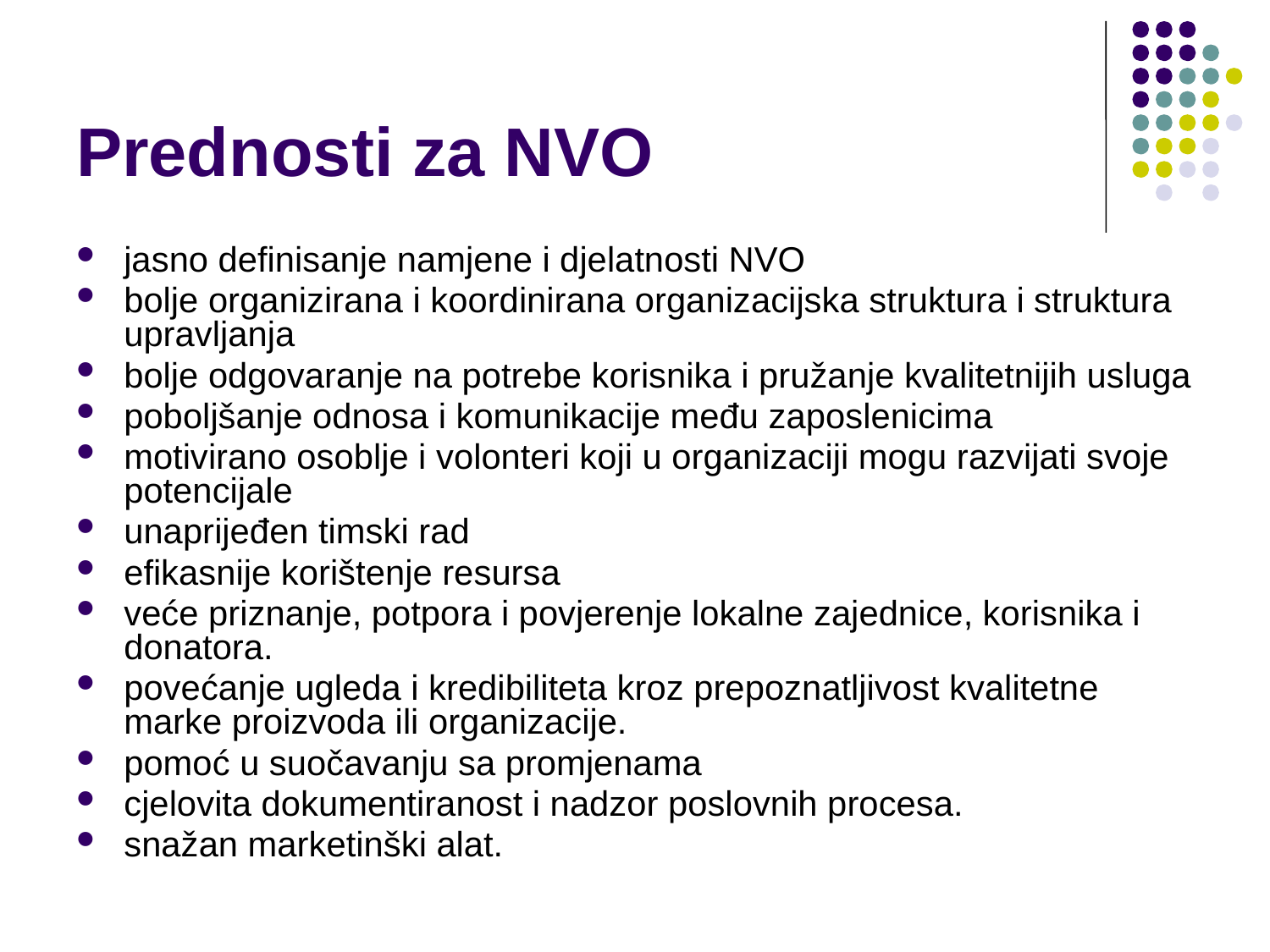

# Prednosti za NVO
jasno definisanje namjene i djelatnosti NVO
bolje organizirana i koordinirana organizacijska struktura i struktura upravljanja
bolje odgovaranje na potrebe korisnika i pružanje kvalitetnijih usluga
poboljšanje odnosa i komunikacije među zaposlenicima
motivirano osoblje i volonteri koji u organizaciji mogu razvijati svoje potencijale
unaprijeđen timski rad
efikasnije korištenje resursa
veće priznanje, potpora i povjerenje lokalne zajednice, korisnika i donatora.
povećanje ugleda i kredibiliteta kroz prepoznatljivost kvalitetne marke proizvoda ili organizacije.
pomoć u suočavanju sa promjenama
cjelovita dokumentiranost i nadzor poslovnih procesa.
snažan marketinški alat.